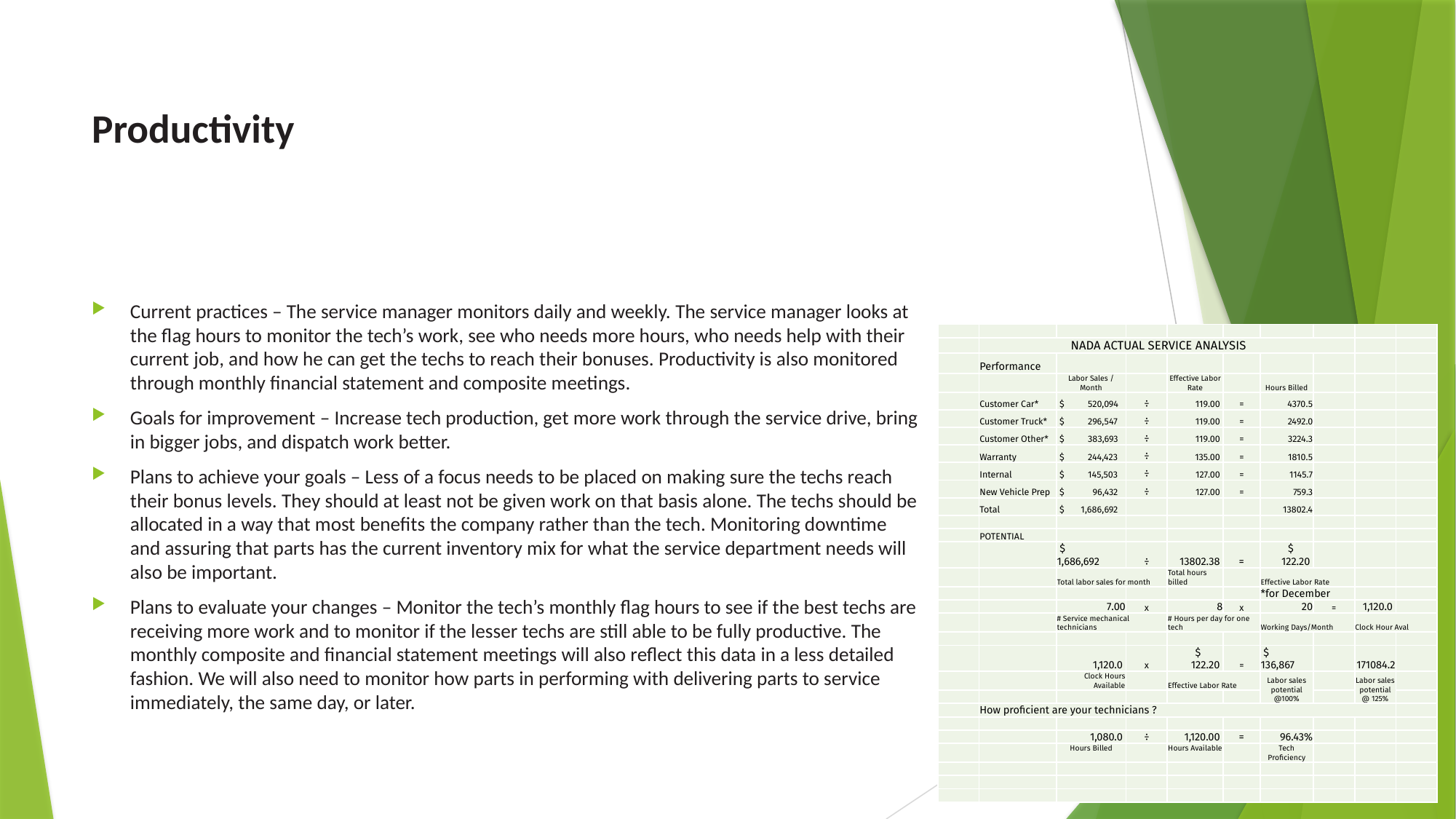

# Productivity

Current practices – The service manager monitors daily and weekly. The service manager looks at the flag hours to monitor the tech’s work, see who needs more hours, who needs help with their current job, and how he can get the techs to reach their bonuses. Productivity is also monitored through monthly financial statement and composite meetings.
Goals for improvement – Increase tech production, get more work through the service drive, bring in bigger jobs, and dispatch work better.
Plans to achieve your goals – Less of a focus needs to be placed on making sure the techs reach their bonus levels. They should at least not be given work on that basis alone. The techs should be allocated in a way that most benefits the company rather than the tech. Monitoring downtime and assuring that parts has the current inventory mix for what the service department needs will also be important.
Plans to evaluate your changes – Monitor the tech’s monthly flag hours to see if the best techs are receiving more work and to monitor if the lesser techs are still able to be fully productive. The monthly composite and financial statement meetings will also reflect this data in a less detailed fashion. We will also need to monitor how parts in performing with delivering parts to service immediately, the same day, or later.

|  |  |  |  |  |  |  |  |  |  |
| --- | --- | --- | --- | --- | --- | --- | --- | --- | --- |
|  | NADA ACTUAL SERVICE ANALYSIS |  |  |  |  |  |  |  |  |
|  | Performance |  |  |  |  |  |  |  |  |
|  |  | Labor Sales / Month |  | Effective Labor Rate |  | Hours Billed |  |  |  |
|  | Customer Car\* | $ 520,094 | ÷ | 119.00 | = | 4370.5 |  |  |  |
|  | Customer Truck\* | $ 296,547 | ÷ | 119.00 | = | 2492.0 |  |  |  |
|  | Customer Other\* | $ 383,693 | ÷ | 119.00 | = | 3224.3 |  |  |  |
|  | Warranty | $ 244,423 | ÷ | 135.00 | = | 1810.5 |  |  |  |
|  | Internal | $ 145,503 | ÷ | 127.00 | = | 1145.7 |  |  |  |
|  | New Vehicle Prep | $ 96,432 | ÷ | 127.00 | = | 759.3 |  |  |  |
|  | Total | $ 1,686,692 |  |  |  | 13802.4 |  |  |  |
|  |  |  |  |  |  |  |  |  |  |
|  | POTENTIAL |  |  |  |  |  |  |  |  |
|  |  | $ 1,686,692 | ÷ | 13802.38 | = | $ 122.20 |  |  |  |
|  |  | Total labor sales for month |  | Total hours billed |  | Effective Labor Rate |  |  |  |
|  |  |  |  |  |  | \*for December |  |  |  |
|  |  | 7.00 | x | 8 | x | 20 | = | 1,120.0 |  |
|  |  | # Service mechanical technicians |  | # Hours per day for one tech |  | Working Days/Month |  | Clock Hour Aval |  |
|  |  |  |  |  |  |  |  |  |  |
|  |  | 1,120.0 | x | $ 122.20 | = | $ 136,867 |  | 171084.2 |  |
|  |  | Clock Hours Available |  | Effective Labor Rate |  | Labor sales potential @100% |  | Labor sales potential @ 125% |  |
|  |  |  |  |  |  |  |  |  |  |
|  | How proficient are your technicians ? |  |  |  |  |  |  |  |  |
|  |  |  |  |  |  |  |  |  |  |
|  |  | 1,080.0 | ÷ | 1,120.00 | = | 96.43% |  |  |  |
|  |  | Hours Billed |  | Hours Available |  | Tech Proficiency |  |  |  |
|  |  |  |  |  |  |  |  |  |  |
|  |  |  |  |  |  |  |  |  |  |
|  |  |  |  |  |  |  |  |  |  |